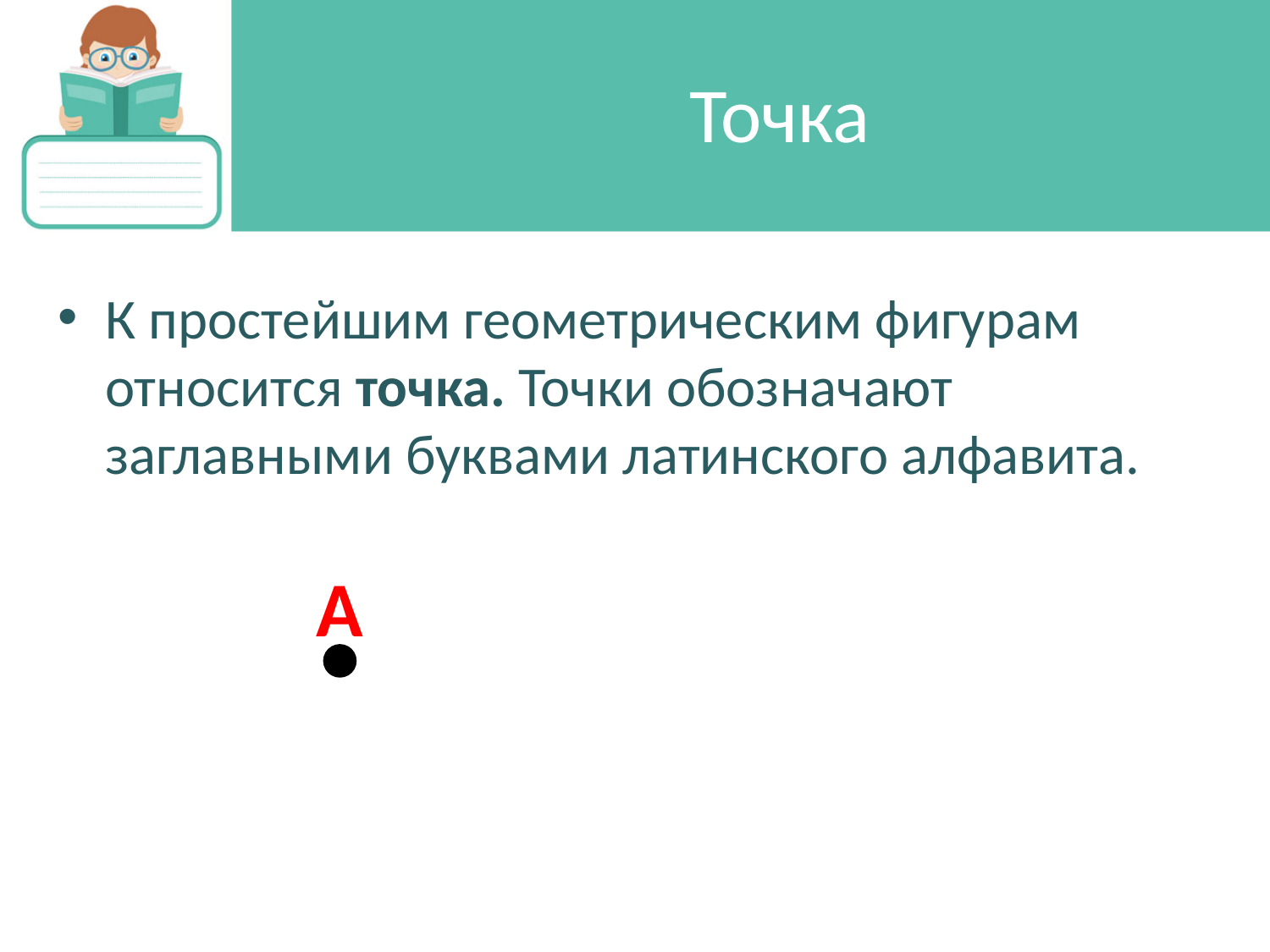

# Точка
К простейшим геометрическим фигурам относится точка. Точки обозначают заглавными буквами латинского алфавита.

A